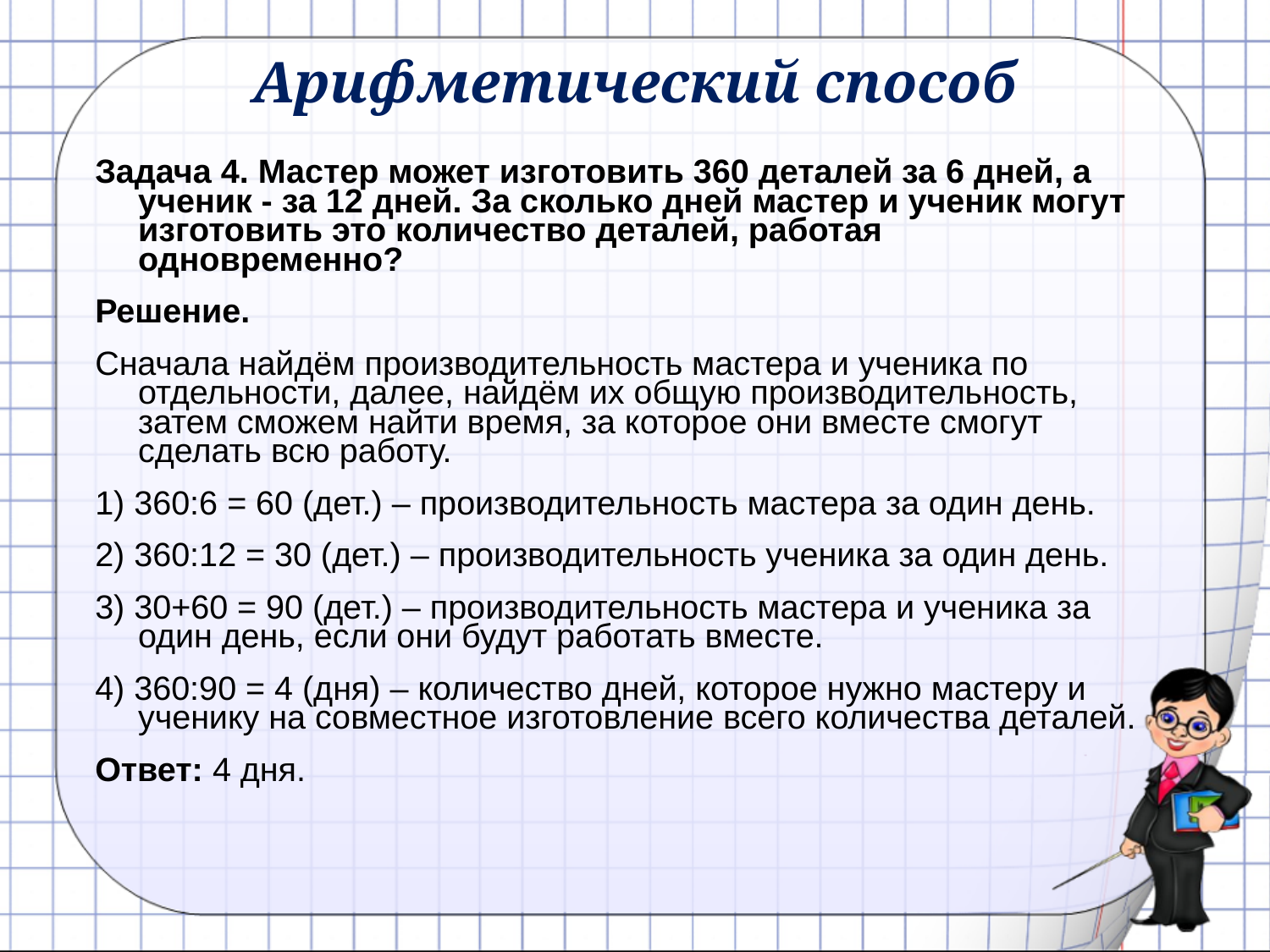

# Арифметический способ
Задача 4. Мастер может изготовить 360 деталей за 6 дней, а ученик - за 12 дней. За сколько дней мастер и ученик могут изготовить это количество деталей, работая одновременно?
Решение.
Сначала найдём производительность мастера и ученика по отдельности, далее, найдём их общую производительность, затем сможем найти время, за которое они вместе смогут сделать всю работу.
1) 360:6 = 60 (дет.) – производительность мастера за один день.
2) 360:12 = 30 (дет.) – производительность ученика за один день.
3) 30+60 = 90 (дет.) – производительность мастера и ученика за один день, если они будут работать вместе.
4) 360:90 = 4 (дня) – количество дней, которое нужно мастеру и ученику на совместное изготовление всего количества деталей.
Ответ: 4 дня.